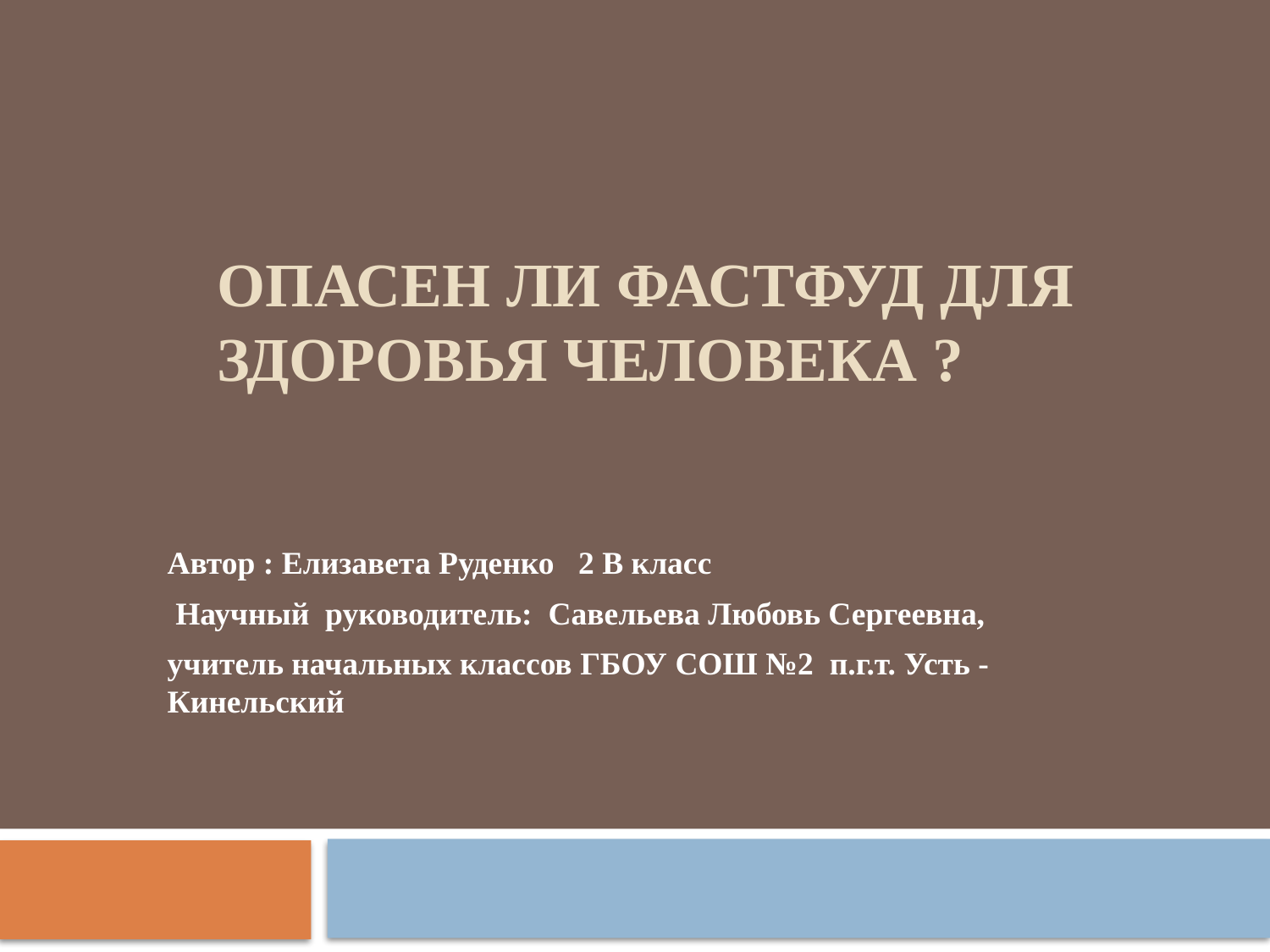

# Опасен ли фастфуд для здоровья человека ?
Автор : Елизавета Руденко   2 В класс
 Научный  руководитель:  Савельева Любовь Сергеевна,
учитель начальных классов ГБОУ СОШ №2  п.г.т. Усть - Кинельский